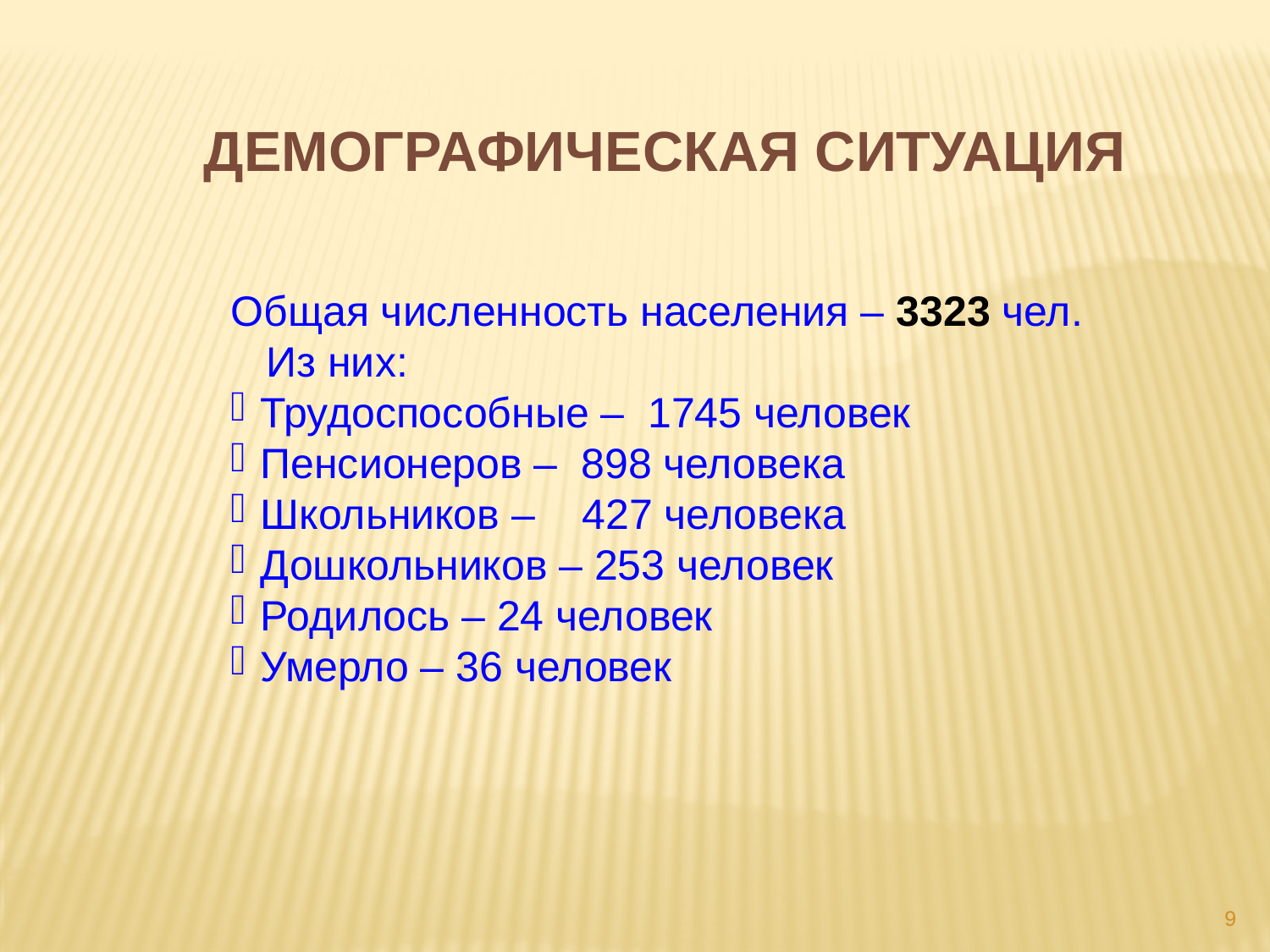

ДЕМОГРАФИЧЕСКАЯ СИТУАЦИЯ
Общая численность населения – 3323 чел.
   Из них:
Трудоспособные –  1745 человек
Пенсионеров –  898 человека
Школьников –    427 человека
Дошкольников – 253 человек
Родилось – 24 человек
Умерло – 36 человек
9